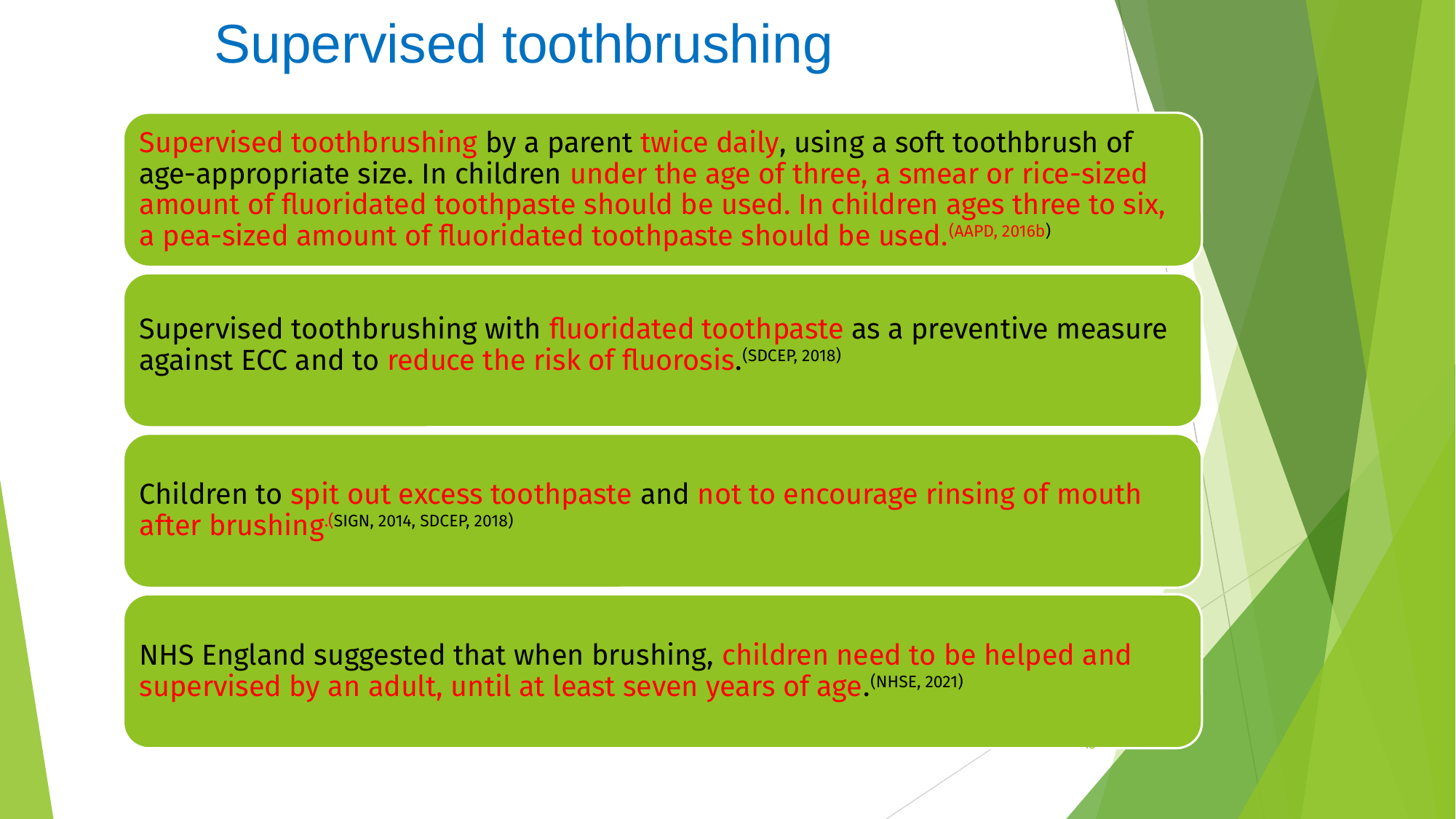

# Supervised toothbrushing

Supervised toothbrushing by a parent twice daily, using a soft toothbrush of age-appropriate size. In children under the age of three, a smear or rice-sized amount of fluoridated toothpaste should be used. In children ages three to six, a pea-sized amount of fluoridated toothpaste should be used.(AAPD, 2016b)

Supervised toothbrushing with fluoridated toothpaste as a preventive measure against ECC and to reduce the risk of fluorosis.(SDCEP, 2018)

Children to spit out excess toothpaste and not to encourage rinsing of mouth after brushing.(SIGN, 2014, SDCEP, 2018)

NHS England suggested that when brushing, children need to be helped and supervised by an adult, until at least seven years of age.(NHSE, 2021)
15